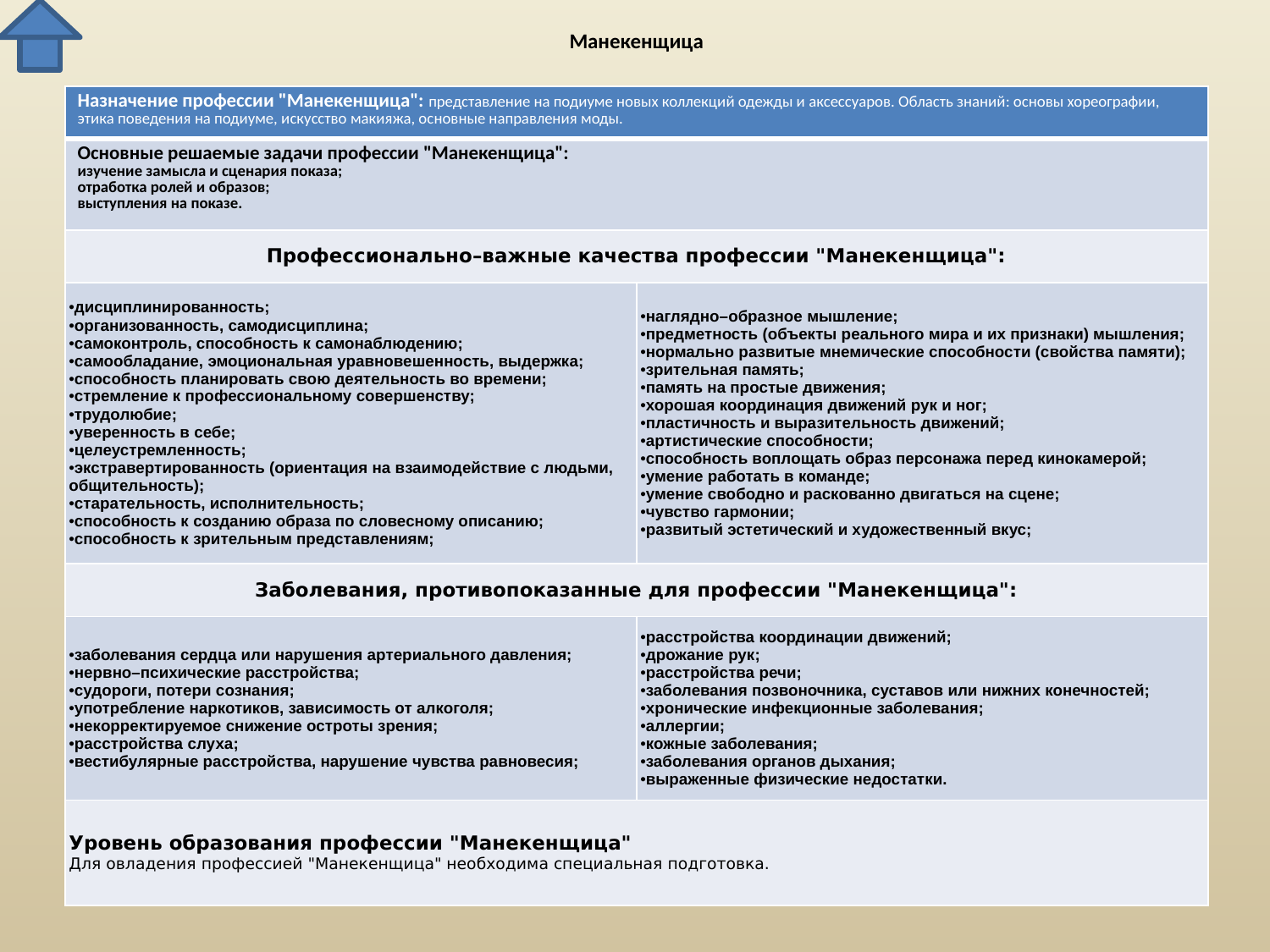

# Манекенщица
| Назначение профессии "Манекенщица": представление на подиуме новых коллекций одежды и аксессуаров. Область знаний: основы хореографии, этика поведения на подиуме, искусство макияжа, основные направления моды. |  |
| --- | --- |
| Основные решаемые задачи профессии "Манекенщица": изучение замысла и сценария показа; отработка ролей и образов; выступления на показе. |  |
| Профессионально–важные качества профессии "Манекенщица": |  |
| дисциплинированность; организованность, самодисциплина; самоконтроль, способность к самонаблюдению; самообладание, эмоциональная уравновешенность, выдержка; способность планировать свою деятельность во времени; стремление к профессиональному совершенству; трудолюбие; уверенность в себе; целеустремленность; экстравертированность (ориентация на взаимодействие с людьми, общительность); старательность, исполнительность; способность к созданию образа по словесному описанию; способность к зрительным представлениям; | наглядно–образное мышление; предметность (объекты реального мира и их признаки) мышления; нормально развитые мнемические способности (свойства памяти); зрительная память; память на простые движения; хорошая координация движений рук и ног; пластичность и выразительность движений; артистические способности; способность воплощать образ персонажа перед кинокамерой; умение работать в команде; умение свободно и раскованно двигаться на сцене; чувство гармонии; развитый эстетический и художественный вкус; |
| Заболевания, противопоказанные для профессии "Манекенщица": |  |
| заболевания сердца или нарушения артериального давления; нервно–психические расстройства; судороги, потери сознания; употребление наркотиков, зависимость от алкоголя; некорректируемое снижение остроты зрения; расстройства слуха; вестибулярные расстройства, нарушение чувства равновесия; | расстройства координации движений; дрожание рук; расстройства речи; заболевания позвоночника, суставов или нижних конечностей; хронические инфекционные заболевания; аллергии; кожные заболевания; заболевания органов дыхания; выраженные физические недостатки. |
| Уровень образования профессии "Манекенщица" Для овладения профессией "Манекенщица" необходима специальная подготовка. |  |